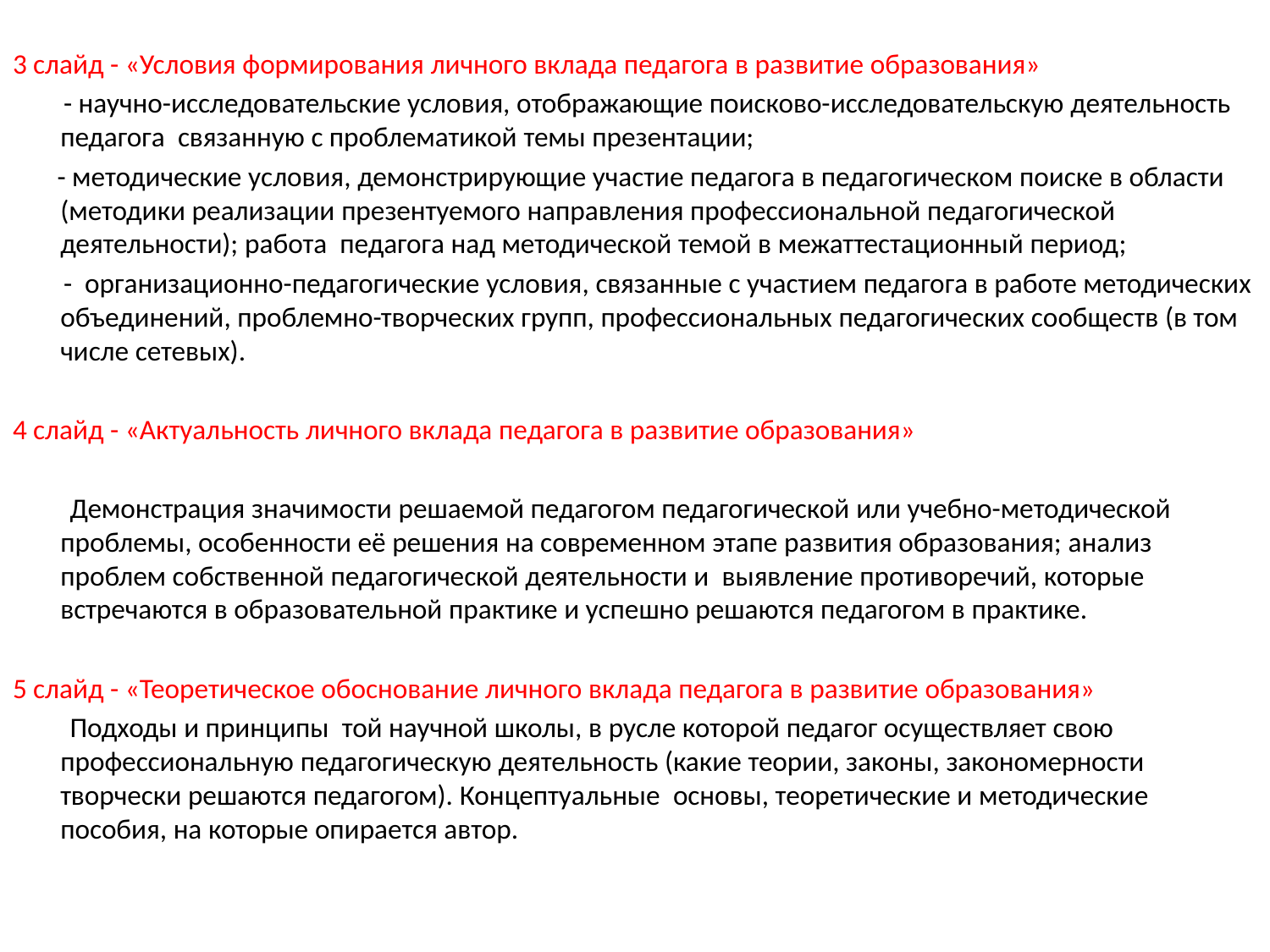

3 слайд - «Условия формирования личного вклада педагога в развитие образования»
        - научно-исследовательские условия, отображающие поисково-исследовательскую деятельность педагога  связанную с проблематикой темы презентации;
       - методические условия, демонстрирующие участие педагога в педагогическом поиске в области (методики реализации презентуемого направления профессиональной педагогической деятельности); работа  педагога над методической темой в межаттестационный период;
        -  организационно-педагогические условия, связанные с участием педагога в работе методических объединений, проблемно-творческих групп, профессиональных педагогических сообществ (в том числе сетевых).

4 слайд - «Актуальность личного вклада педагога в развитие образования»

         Демонстрация значимости решаемой педагогом педагогической или учебно-методической проблемы, особенности её решения на современном этапе развития образования; анализ проблем собственной педагогической деятельности и  выявление противоречий, которые встречаются в образовательной практике и успешно решаются педагогом в практике.

5 слайд - «Теоретическое обоснование личного вклада педагога в развитие образования»
         Подходы и принципы  той научной школы, в русле которой педагог осуществляет свою профессиональную педагогическую деятельность (какие теории, законы, закономерности творчески решаются педагогом). Концептуальные  основы, теоретические и методические пособия, на которые опирается автор.